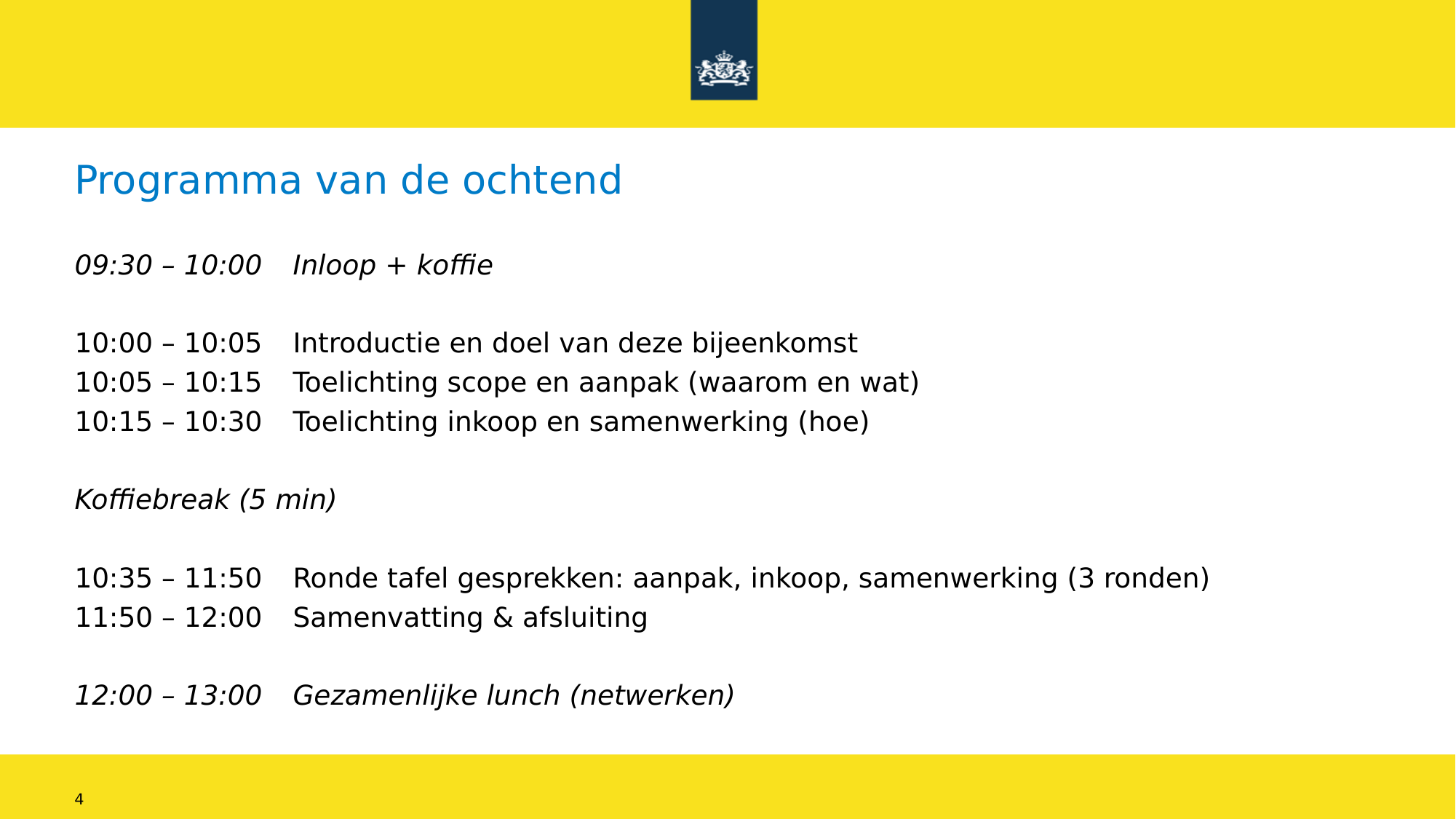

# Programma van de ochtend
09:30 – 10:00	Inloop + koffie

10:00 – 10:05	Introductie en doel van deze bijeenkomst
10:05 – 10:15	Toelichting scope en aanpak (waarom en wat)
10:15 – 10:30	Toelichting inkoop en samenwerking (hoe)

Koffiebreak (5 min)

10:35 – 11:50	Ronde tafel gesprekken: aanpak, inkoop, samenwerking (3 ronden)
11:50 – 12:00	Samenvatting & afsluiting

12:00 – 13:00	Gezamenlijke lunch (netwerken)